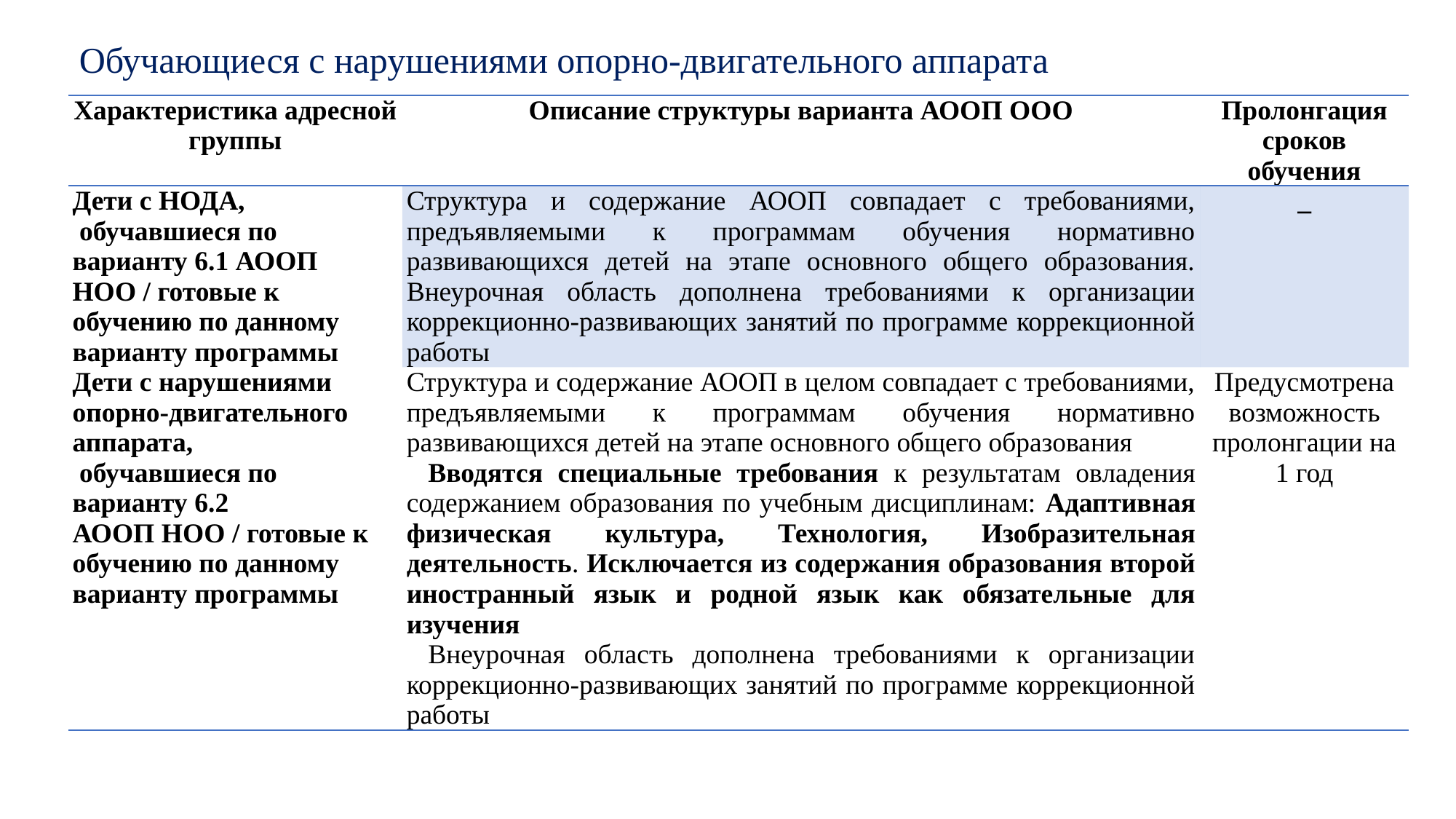

Обучающиеся с нарушениями опорно-двигательного аппарата
| Характеристика адресной группы | Описание структуры варианта АООП ООО | Пролонгация сроков обучения |
| --- | --- | --- |
| Дети с НОДА, обучавшиеся по варианту 6.1 АООП НОО / готовые к обучению по данному варианту программы | Структура и содержание АООП совпадает с требованиями, предъявляемыми к программам обучения нормативно развивающихся детей на этапе основного общего образования. Внеурочная область дополнена требованиями к организации коррекционно-развивающих занятий по программе коррекционной работы | \_ |
| Дети с нарушениями опорно-двигательного аппарата, обучавшиеся по варианту 6.2 АООП НОО / готовые к обучению по данному варианту программы | Структура и содержание АООП в целом совпадает с требованиями, предъявляемыми к программам обучения нормативно развивающихся детей на этапе основного общего образования Вводятся специальные требования к результатам овладения содержанием образования по учебным дисциплинам: Адаптивная физическая культура, Технология, Изобразительная деятельность. Исключается из содержания образования второй иностранный язык и родной язык как обязательные для изучения Внеурочная область дополнена требованиями к организации коррекционно-развивающих занятий по программе коррекционной работы | Предусмотрена возможность пролонгации на 1 год |